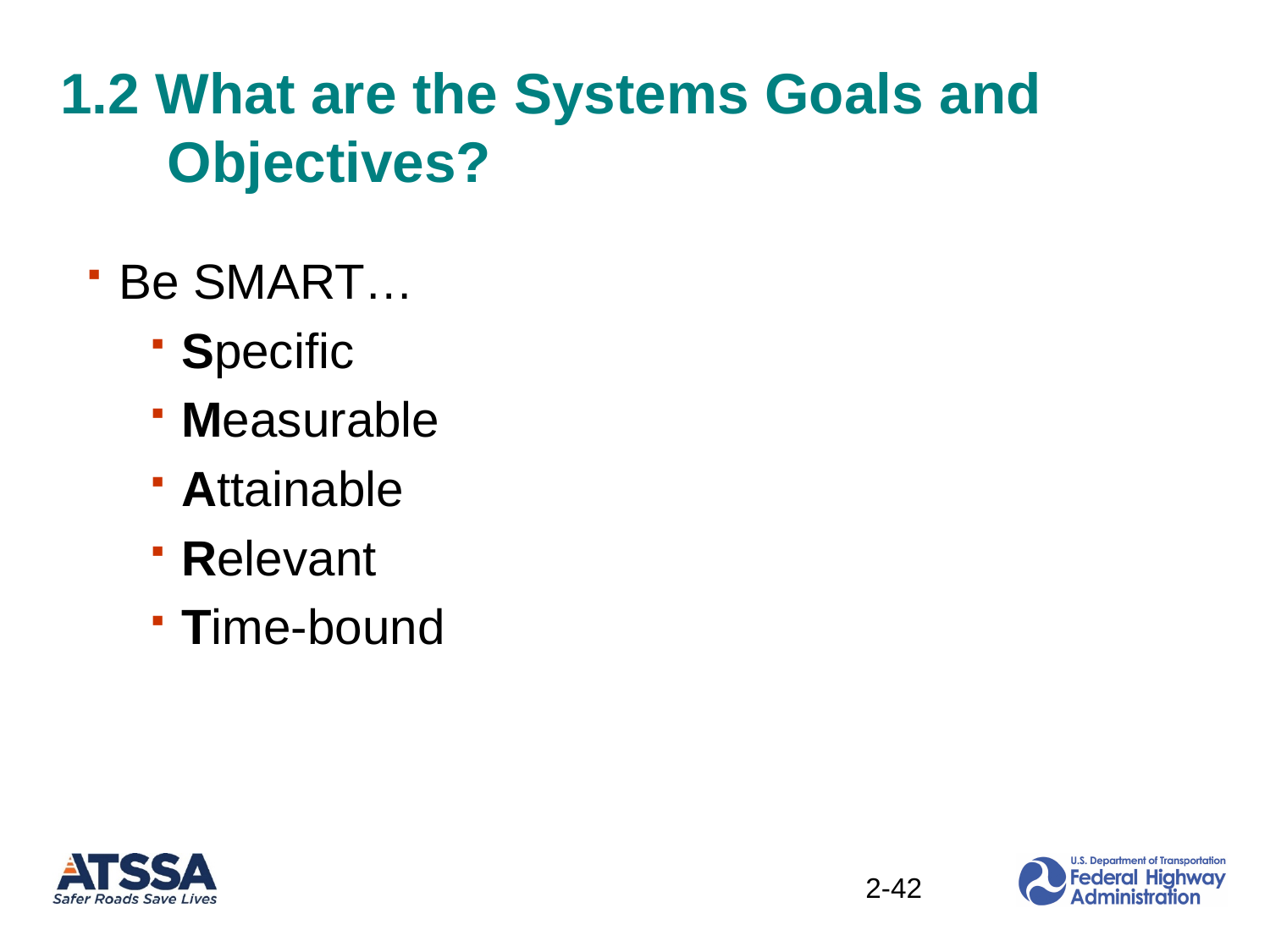

1.2 What are the Systems Goals and Objectives?
Be SMART…
Specific
Measurable
Attainable
Relevant
Time-bound